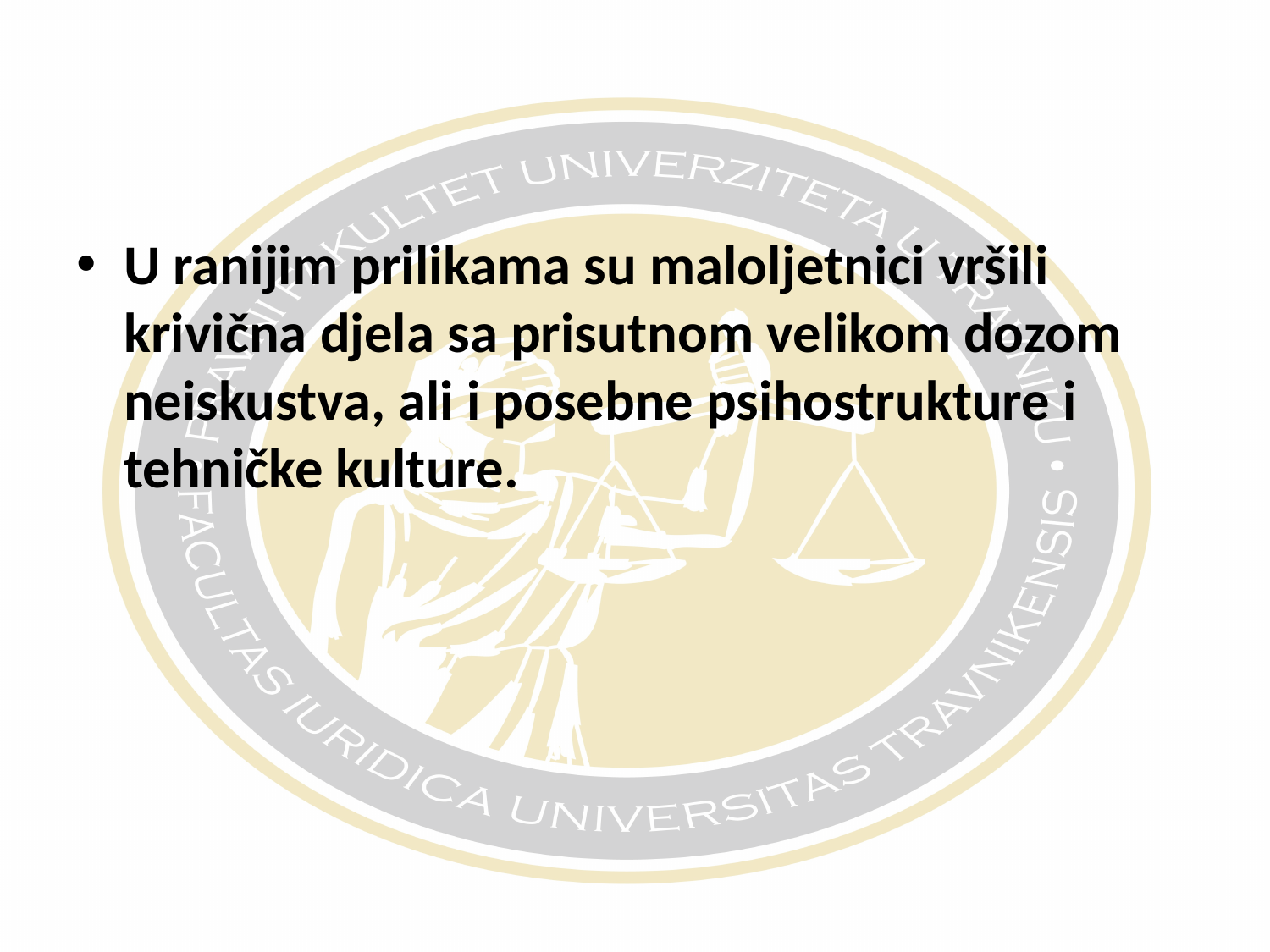

#
U ranijim prilikama su maloljetnici vršili krivična djela sa prisutnom velikom dozom neiskustva, ali i posebne psihostrukture i tehničke kulture.